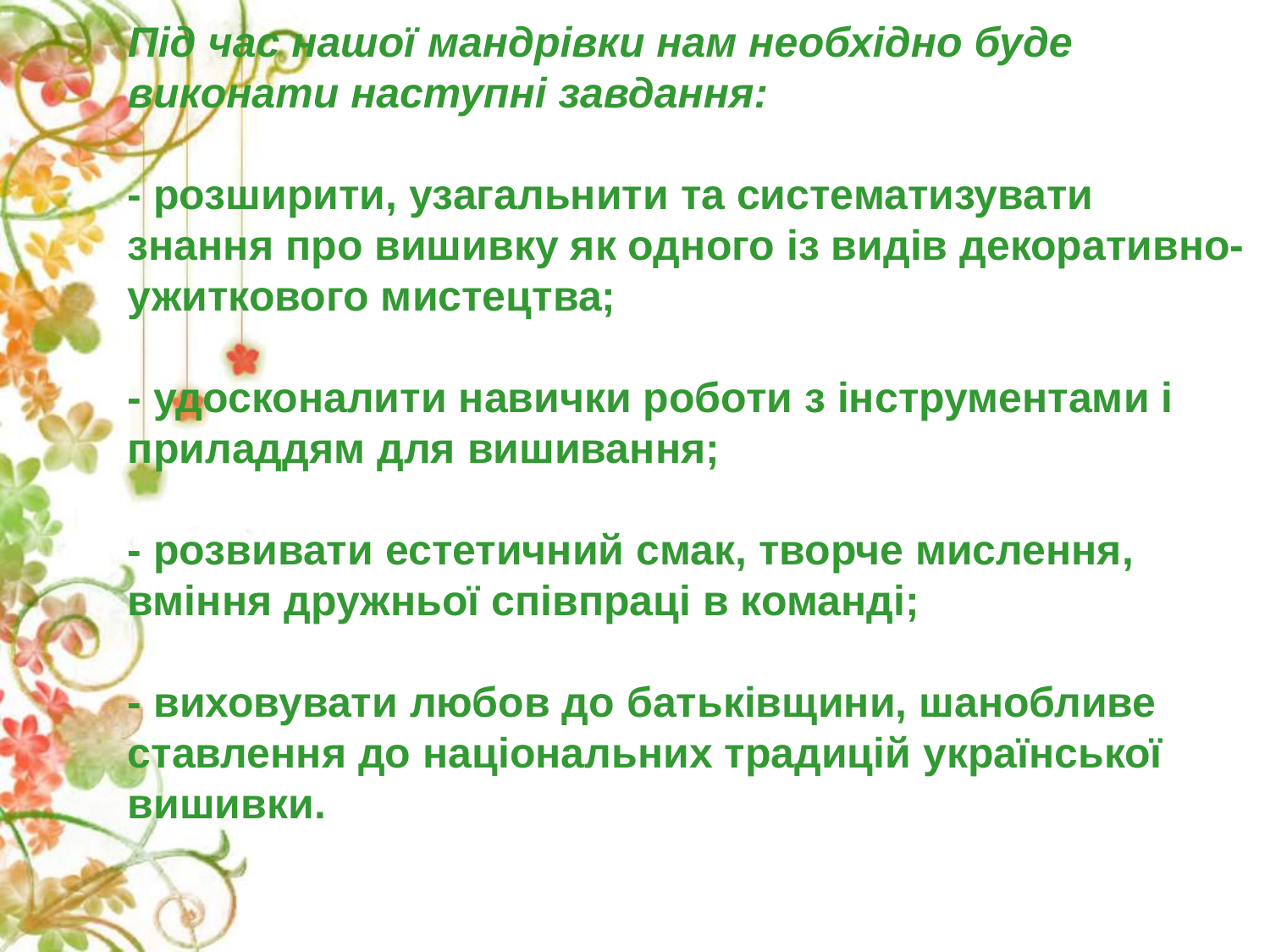

# Під час нашої мандрівки нам необхідно буде виконати наступні завдання: - розширити, узагальнити та систематизувати знання про вишивку як одного із видів декоративно-ужиткового мистецтва; - удосконалити навички роботи з інструментами і приладдям для вишивання; - розвивати естетичний смак, творче мислення, вміння дружньої співпраці в команді; - виховувати любов до батьківщини, шанобливе ставлення до національних традицій української вишивки.